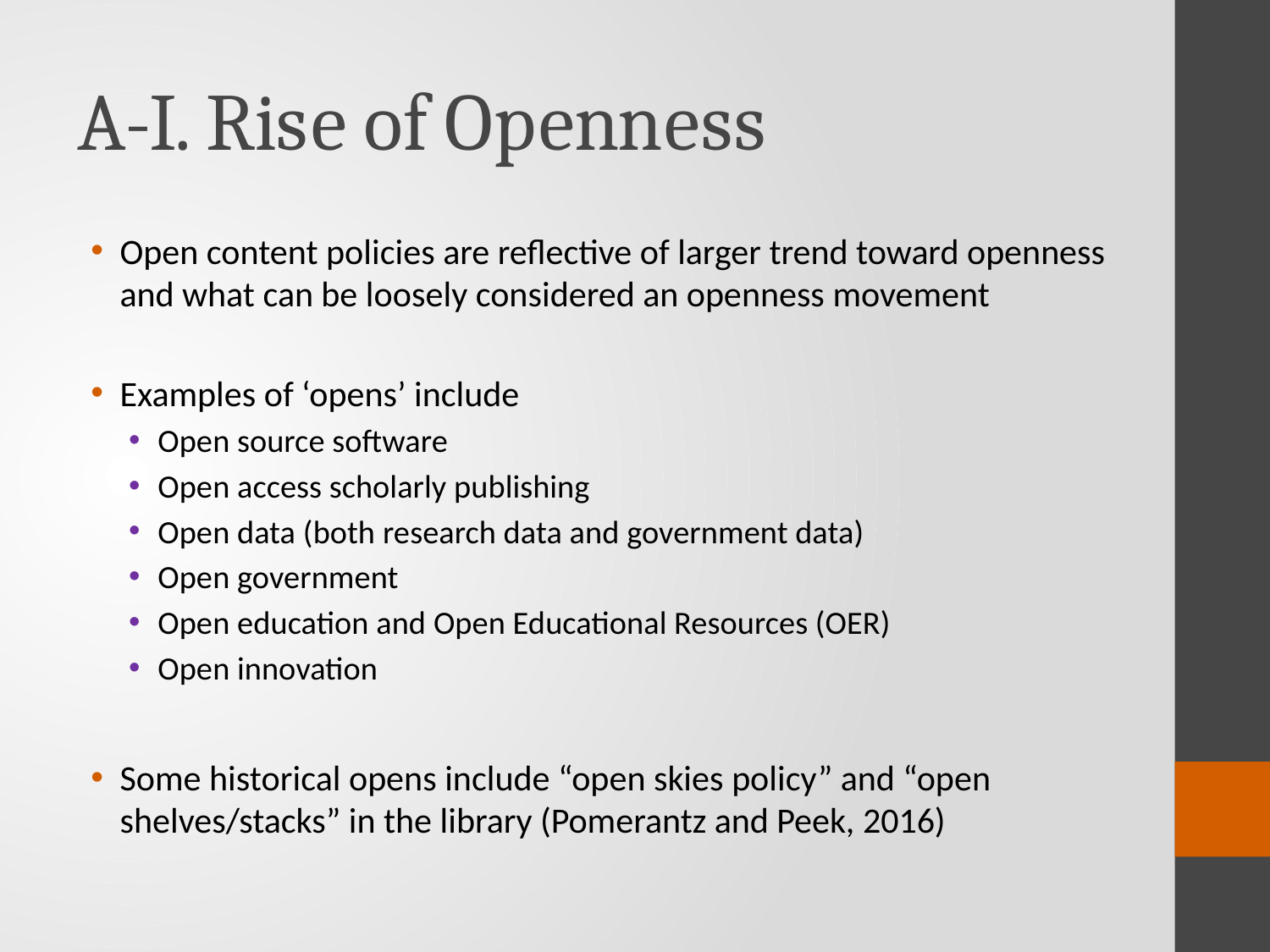

# A-I. Rise of Openness
Open content policies are reflective of larger trend toward openness and what can be loosely considered an openness movement

Examples of ‘opens’ include
Open source software
Open access scholarly publishing
Open data (both research data and government data)
Open government
Open education and Open Educational Resources (OER)
Open innovation

Some historical opens include “open skies policy” and “open shelves/stacks” in the library (Pomerantz and Peek, 2016)